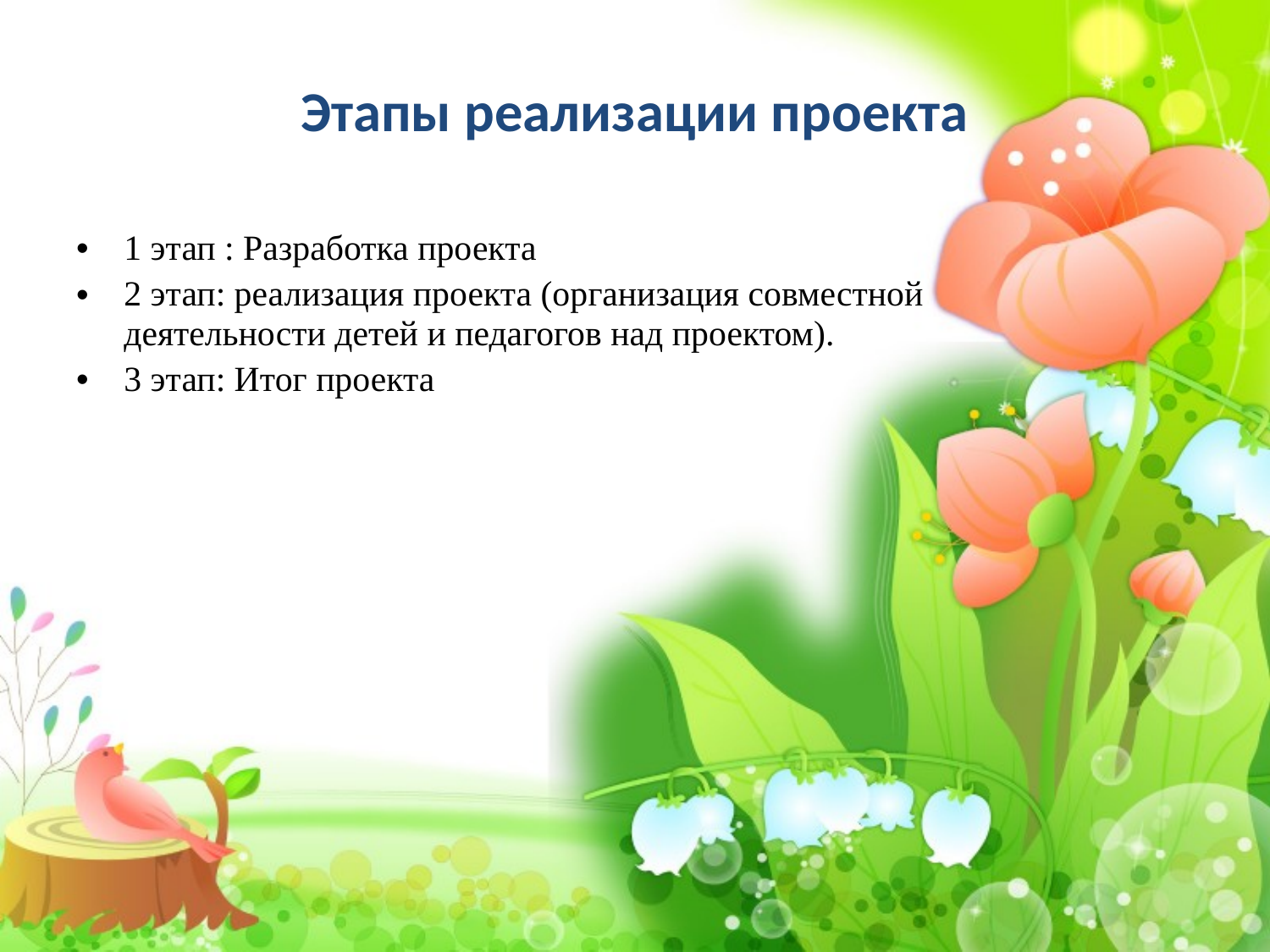

# Этапы реализации проекта
1 этап : Разработка проекта
2 этап: реализация проекта (организация совместной деятельности детей и педагогов над проектом).
3 этап: Итог проекта